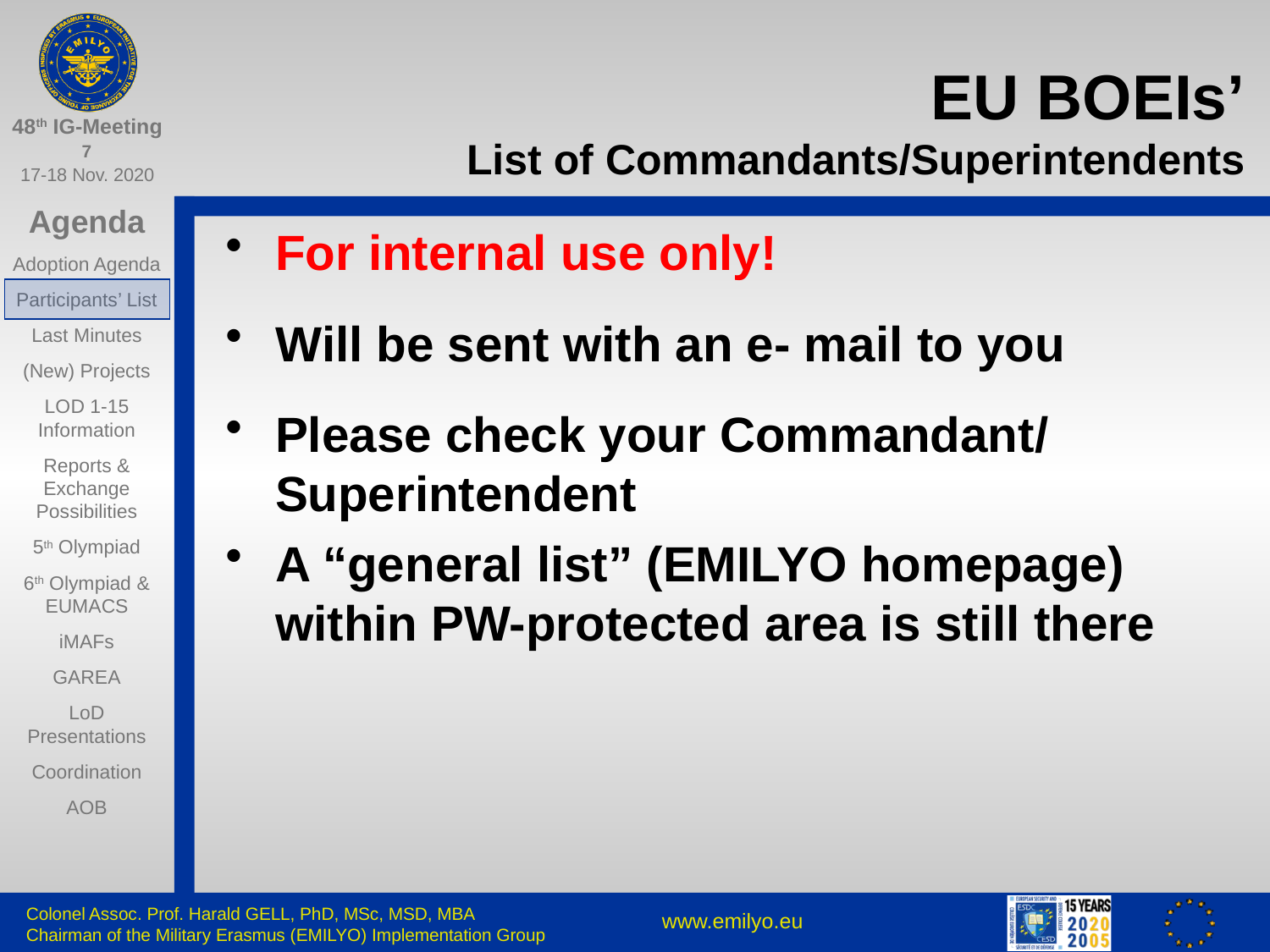

# EU BOEIs’ List of Commandants/Superintendents
For internal use only!
Will be sent with an e- mail to you
Please check your Commandant/ Superintendent
A “general list” (EMILYO homepage) within PW-protected area is still there